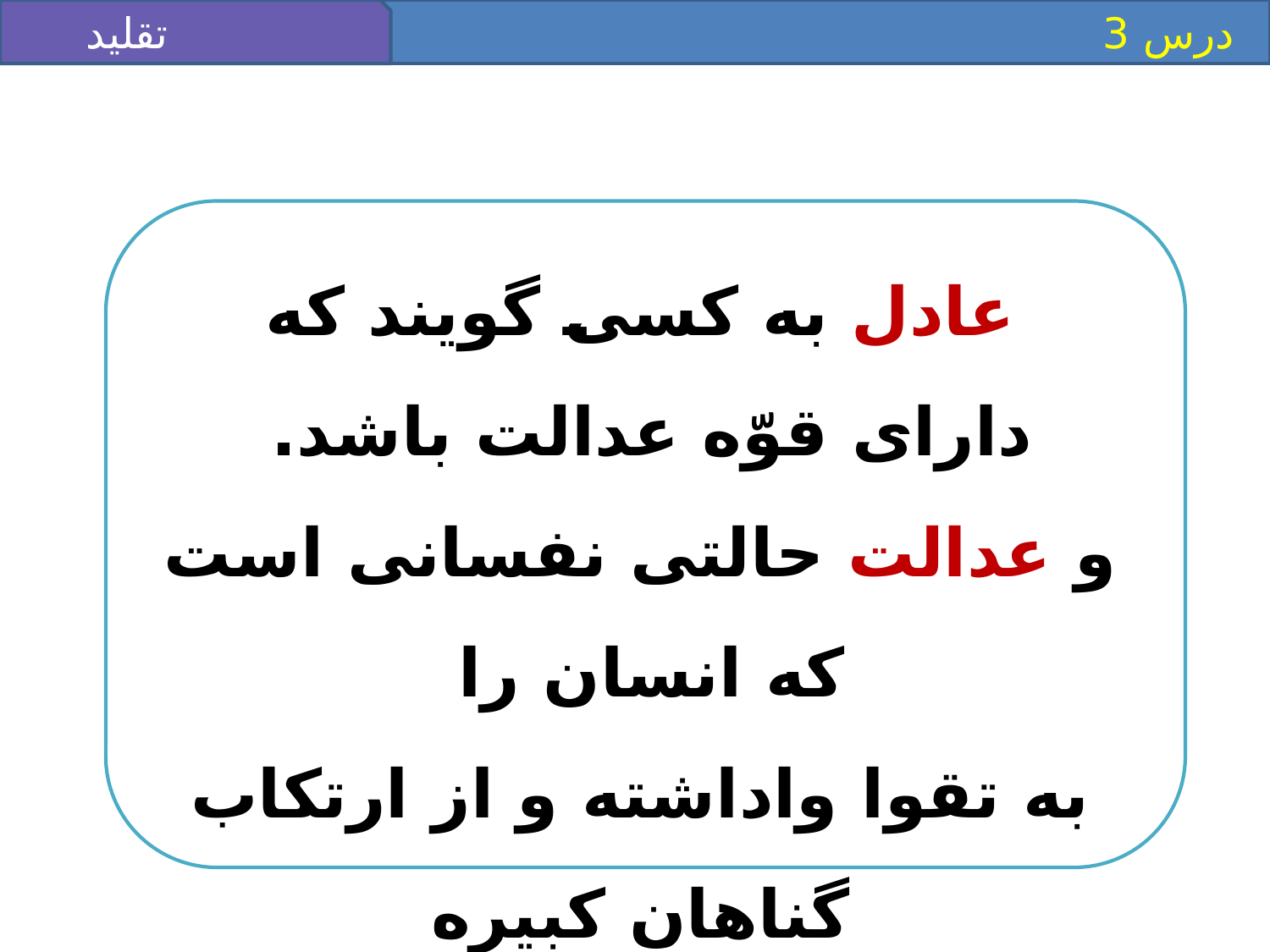

تقليد
 درس 3

عادل به كسى گويند كه
داراى قوّه عدالت باشد.
و عدالت حالتى نفسانى است كه انسان را
به تقوا واداشته و از ارتكاب گناهان كبيره
 و اصرار بر گناهان صغيره بازمى‏دارد.